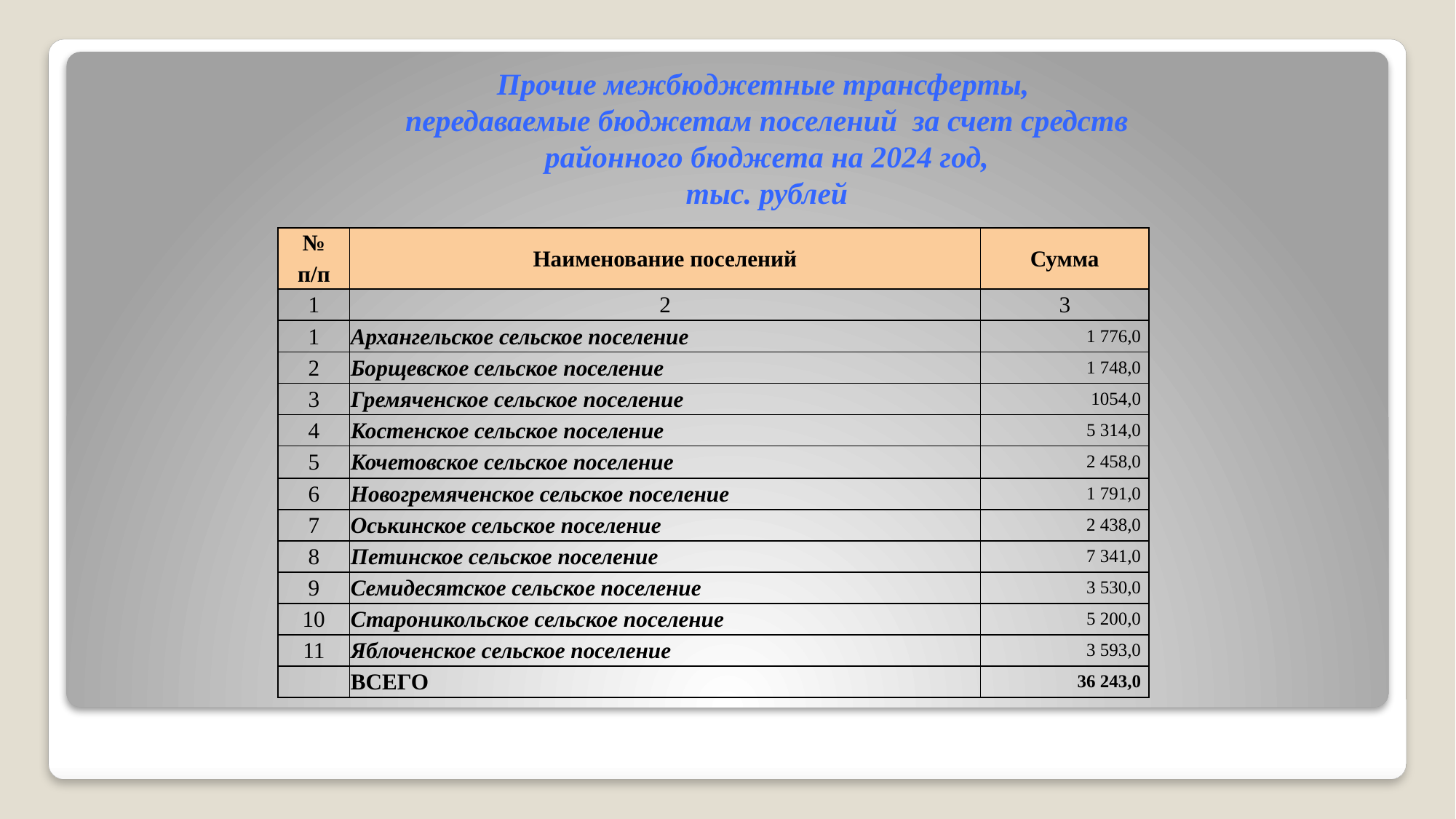

Прочие межбюджетные трансферты,
передаваемые бюджетам поселений  за счет средств
районного бюджета на 2024 год,
тыс. рублей
| № | Наименование поселений | Сумма |
| --- | --- | --- |
| п/п |  |  |
| 1 | 2 | 3 |
| 1 | Архангельское сельское поселение | 1 776,0 |
| 2 | Борщевское сельское поселение | 1 748,0 |
| 3 | Гремяченское сельское поселение | 1054,0 |
| 4 | Костенское сельское поселение | 5 314,0 |
| 5 | Кочетовское сельское поселение | 2 458,0 |
| 6 | Новогремяченское сельское поселение | 1 791,0 |
| 7 | Оськинское сельское поселение | 2 438,0 |
| 8 | Петинское сельское поселение | 7 341,0 |
| 9 | Семидесятское сельское поселение | 3 530,0 |
| 10 | Староникольское сельское поселение | 5 200,0 |
| 11 | Яблоченское сельское поселение | 3 593,0 |
|  | ВСЕГО | 36 243,0 |